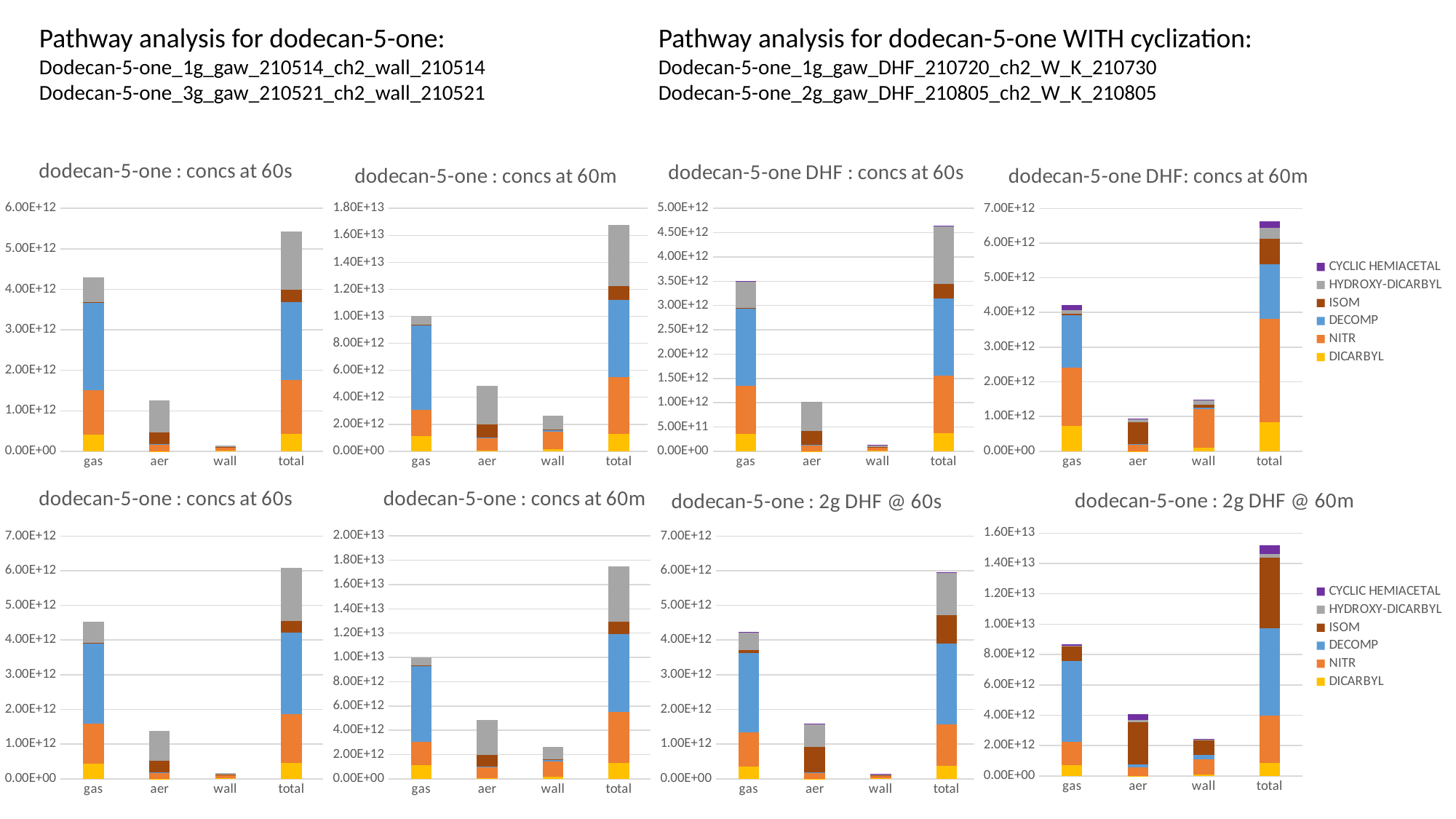

Pathway analysis for dodecan-5-one:
Dodecan-5-one_1g_gaw_210514_ch2_wall_210514
Dodecan-5-one_3g_gaw_210521_ch2_wall_210521
Pathway analysis for dodecan-5-one WITH cyclization:
Dodecan-5-one_1g_gaw_DHF_210720_ch2_W_K_210730
Dodecan-5-one_2g_gaw_DHF_210805_ch2_W_K_210805

### Chart: dodecan-5-one : concs at 60s

| Category | DICARBYL | NITR | DECOMP | ISOM | HYDROXY-DICARBYL |
|---|---|---|---|---|---|
| gas | 406756000000.0 | 1100806600000.0 | 2170202334000.0 | 13475427361.0 | 602942870000.0 |
| aer | 3369950000.0 | 161905420000.0 | 6121249405.968769 | 300407190000.0 | 779118900000.0 |
| wall | 17737140000.0 | 60991934000.0 | 23542258419.9799 | 1173110910.0 | 40369498000.0 |
| total | 427863090000.0 | 1323703954000.0 | 1932556102312.1472 | 315055728271.0 | 1422431268000.0 |

### Chart: dodecan-5-one : concs at 60m

| Category | DICARBYL | NITR | DECOMP | ISOM | HYDROXY-DICARBYL |
|---|---|---|---|---|---|
| gas | 1123778000000.0 | 1937191200000.0 | 6286008293000.0 | 12522298158.0 | 658296090000.0 |
| aer | 31318500000.0 | 958473400000.0 | 38022179925.042 | 948004140000.0 | 2856365000000.0 |
| wall | 146711600000.0 | 1289367600000.0 | 122325867014.421 | 43345834340.0 | 1024086700000.0 |
| total | 1301808100000.0 | 4185032200000.0 | 5742985841291.9 | 1003872272498.0 | 4538747790000.0 |

### Chart: dodecan-5-one DHF : concs at 60s

| Category | DICARBYL | NITR | DECOMP | ISOM | HYDROXY-DICARBYL | CYCLIC HEMIACETAL |
|---|---|---|---|---|---|---|
| gas | 356225109680.2401 | 995215000000.0 | 1576856878065.3901 | 14898774639.61618 | 549574604698.16 | 8177287971.72474 |
| aer | 2497560808.2242002 | 123871600000.0 | 4193515193.6695423 | 280565028389.58105 | 600766015715.1699 | 90309423.01114324 |
| wall | 16049335131.747 | 56467864000.0 | 17218370441.003883 | 1219046597.4213867 | 36208038005.616 | 1023943282.0326098 |
| total | 374772005620.2112 | 1175554464000.0 | 1598268763700.0637 | 296682849626.6186 | 1186548658418.946 | 9291540676.768494 |

### Chart: dodecan-5-one DHF: concs at 60m

| Category | DICARBYL | NITR | DECOMP | ISOM | HYDROXY-DICARBYL | CYCLIC HEMIACETAL |
|---|---|---|---|---|---|---|
| gas | 730285114707.1381 | 1677413200000.0 | 1516691942443.747 | 34430706094.49502 | 101625542604.918 | 150603833125.44864 |
| aer | 4842790778.076601 | 197482880000.0 | 5179449018.379359 | 620140587472.4734 | 104916182635.191 | 1181655981.2389448 |
| wall | 95391315342.53198 | 1114780400000.0 | 40340394986.15228 | 96567056948.6253 | 109816523761.573 | 24847724746.440113 |
| total | 830519220827.7466 | 2989676480000.0 | 1562211786448.2778 | 751138350515.5942 | 316358249001.68207 | 176633213853.1276 |

### Chart: dodecan-5-one : 2g DHF @ 60m

| Category | DICARBYL | NITR | DECOMP | ISOM | HYDROXY-DICARBYL | CYCLIC HEMIACETAL |
|---|---|---|---|---|---|---|
| gas | 729231087050.1399 | 1522807818940.0 | 5338931784584.492 | 939701398614.5535 | 52792668900.0 | 110615714875.187 |
| aer | 13039975903.539999 | 577822858000.0 | 185072826445.40454 | 2752312693190.4897 | 150744525800.0 | 403209557887.132 |
| wall | 95251143165.88 | 1016672091590.0 | 252196396810.30362 | 957919807602.6917 | 61437576200.0 | 53835441520.73901 |
| total | 837522206119.56 | 3117302768530.0 | 5776201007840.193 | 4649933899407.7295 | 264974770900.0 | 567660714283.0582 |

### Chart: dodecan-5-one : concs at 60s

| Category | DICARBYL | NITR | DECOMP | ISOM | HYDROXY-DICARBYL |
|---|---|---|---|---|---|
| gas | 432796000000.0 | 1158746800000.0 | 2315694084000.0 | 13316413716.0 | 614244680000.0 |
| aer | 3890040000.0 | 184893000000.0 | 6906521753.76477 | 322304767000.0 | 860846600000.0 |
| wall | 20472800000.0 | 71294520000.0 | 26351691265.1037 | 1303813997.0 | 46163774000.0 |
| total | 457158840000.0 | 1414934320000.0 | 2348952297018.8687 | 336924994713.0 | 1521255054000.0 |

### Chart: dodecan-5-one : concs at 60m

| Category | DICARBYL | NITR | DECOMP | ISOM | HYDROXY-DICARBYL |
|---|---|---|---|---|---|
| gas | 1123774000000.0 | 1937155200000.0 | 6288854199000.0 | 12521921652.0 | 658284410000.0 |
| aer | 31317400000.0 | 958420800000.0 | 38020536733.219 | 947958650000.0 | 2856212500000.0 |
| wall | 146722300000.0 | 1289470000000.0 | 122334296726.659 | 43396987280.0 | 1024270800000.0 |
| total | 1301813700000.0 | 4185046000000.0 | 6449209032459.878 | 1003877558932.0 | 4538767710000.0 |

### Chart: dodecan-5-one : 2g DHF @ 60s

| Category | DICARBYL | NITR | DECOMP | ISOM | HYDROXY-DICARBYL | CYCLIC HEMIACETAL |
|---|---|---|---|---|---|---|
| gas | 362736822073.8591 | 979423005426.0 | 2287523509319.73 | 81267332749.75581 | 516818775670.0 | 7081285198.019158 |
| aer | 3012660920.646501 | 154955472200.0 | 26703782515.357227 | 730635546563.4751 | 669024802000.0 | 2163627861.976815 |
| wall | 16330529361.464878 | 55957355555.4 | 22262372829.47061 | 7865785030.66365 | 35191891271.0 | 1257795627.944889 |
| total | 382080012355.9704 | 1190335833181.4 | 2336489664664.5596 | 819768664343.8949 | 1221035468941.0 | 10502708687.940878 |